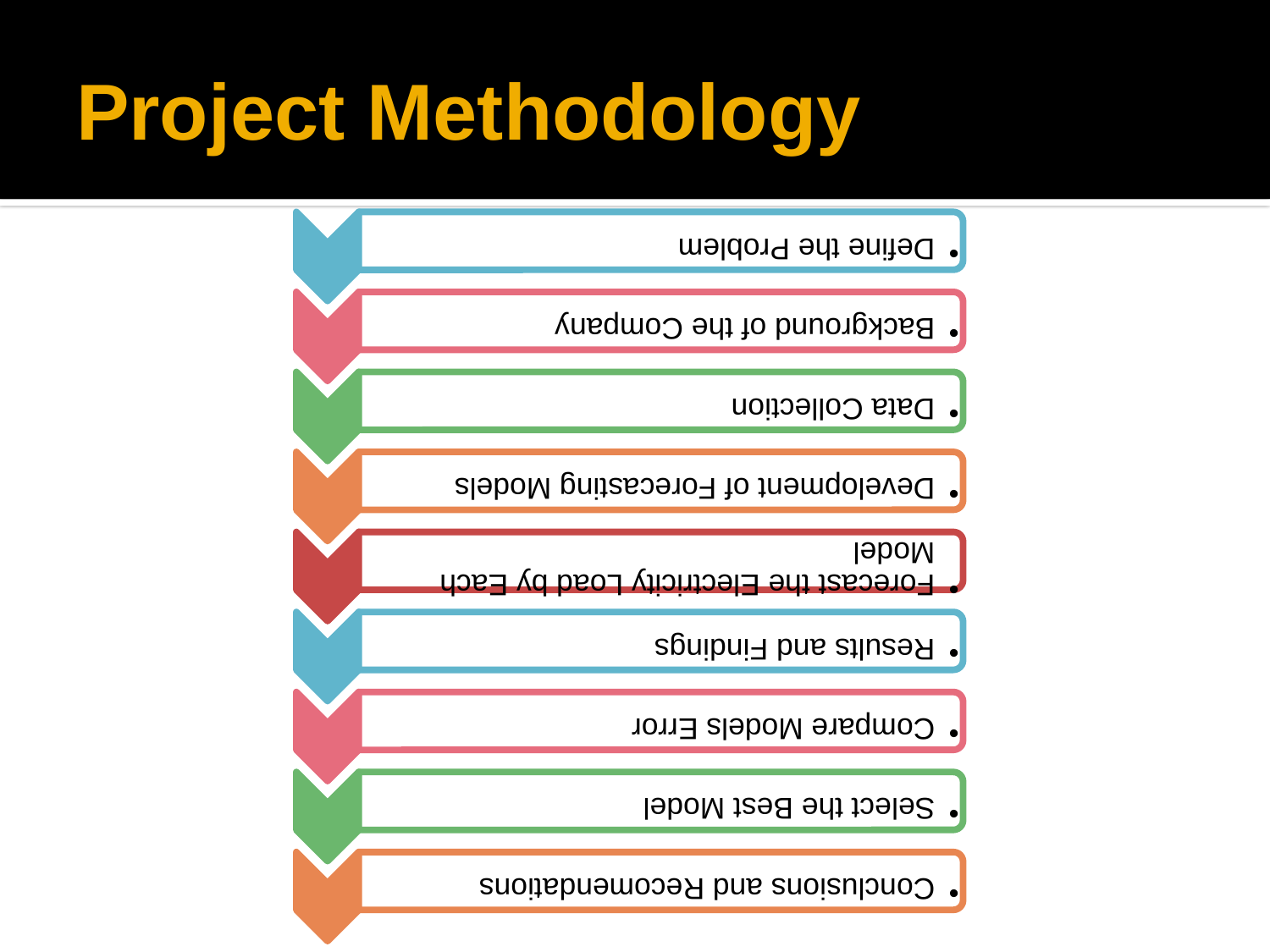

# Project Methodology

Define the Problem

Background of the Company

Data Collection

Development of Forecasting Models

Forecast the Electricity Load by Each Model

Results and Findings

Compare Models Error

Select the Best Model

Conclusions and Recomendations